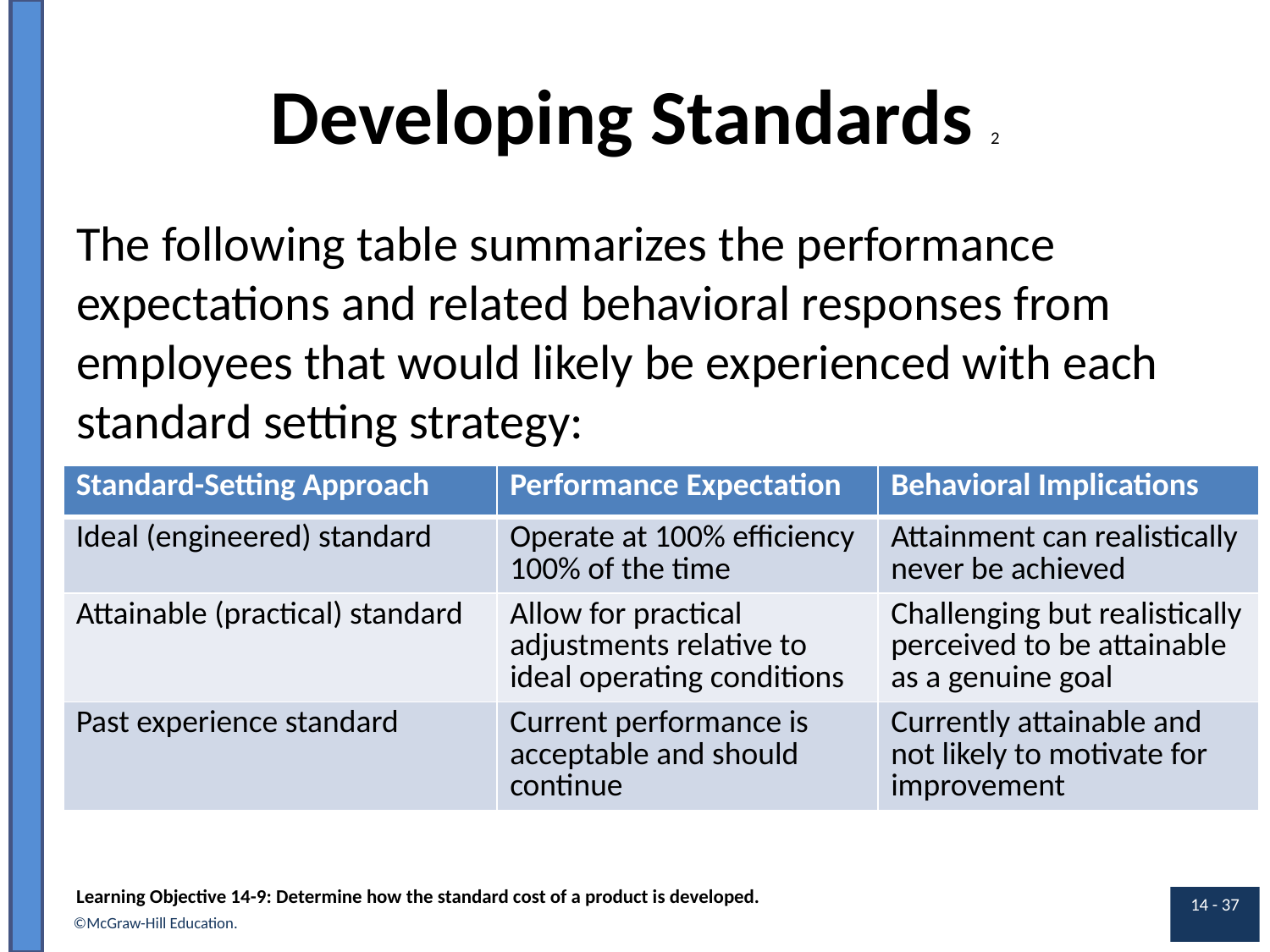

# Developing Standards 2
The following table summarizes the performance expectations and related behavioral responses from employees that would likely be experienced with each standard setting strategy:
| Standard-Setting Approach | Performance Expectation | Behavioral Implications |
| --- | --- | --- |
| Ideal (engineered) standard | Operate at 100% efficiency 100% of the time | Attainment can realistically never be achieved |
| Attainable (practical) standard | Allow for practical adjustments relative to ideal operating conditions | Challenging but realistically perceived to be attainable as a genuine goal |
| Past experience standard | Current performance is acceptable and should continue | Currently attainable and not likely to motivate for improvement |
Learning Objective 14-9: Determine how the standard cost of a product is developed.